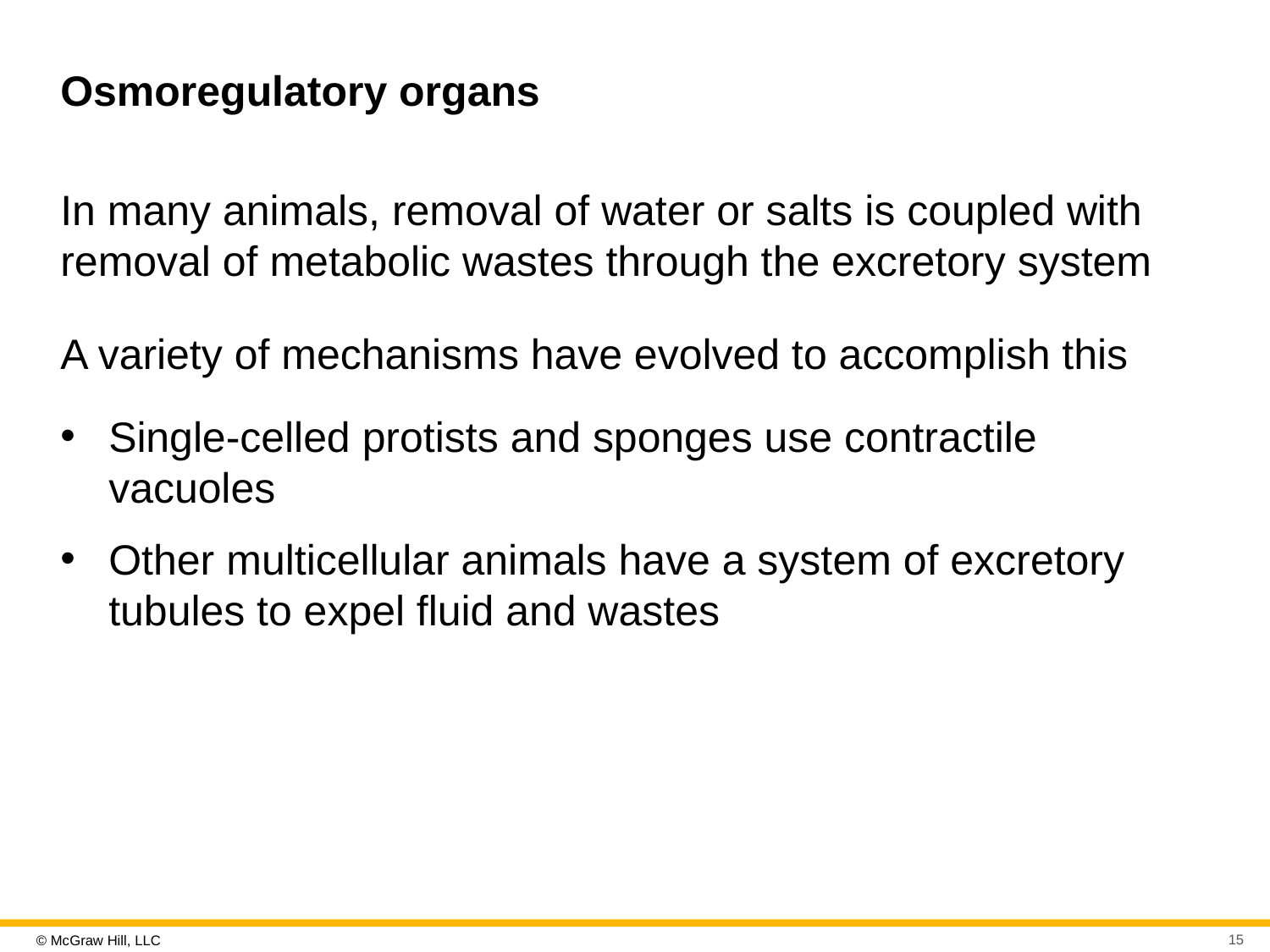

# Osmoregulatory organs
In many animals, removal of water or salts is coupled with removal of metabolic wastes through the excretory system
A variety of mechanisms have evolved to accomplish this
Single-celled protists and sponges use contractile vacuoles
Other multicellular animals have a system of excretory tubules to expel fluid and wastes
15